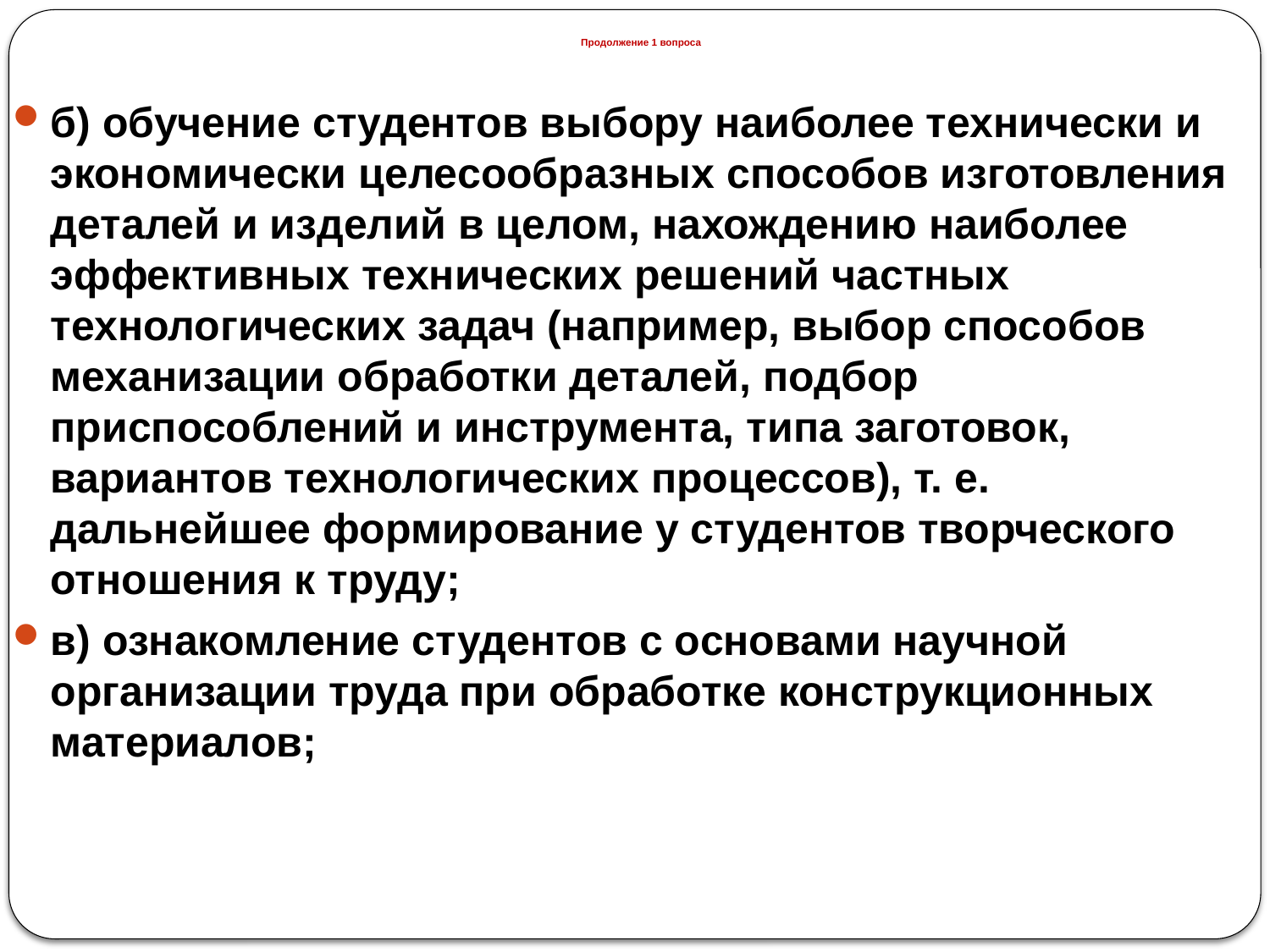

# Продолжение 1 вопроса
б) обучение студентов выбору наиболее технически и экономически целесообразных способов изготовления деталей и изделий в целом, нахождению наиболее эффективных технических решений частных технологических задач (например, выбор способов механизации обработки деталей, подбор приспособлений и инструмента, типа заготовок, вариантов технологических процессов), т. е. дальнейшее формирование у студентов творческого отношения к труду;
в) ознакомление студентов с основами научной организации труда при обработке конструкционных материалов;